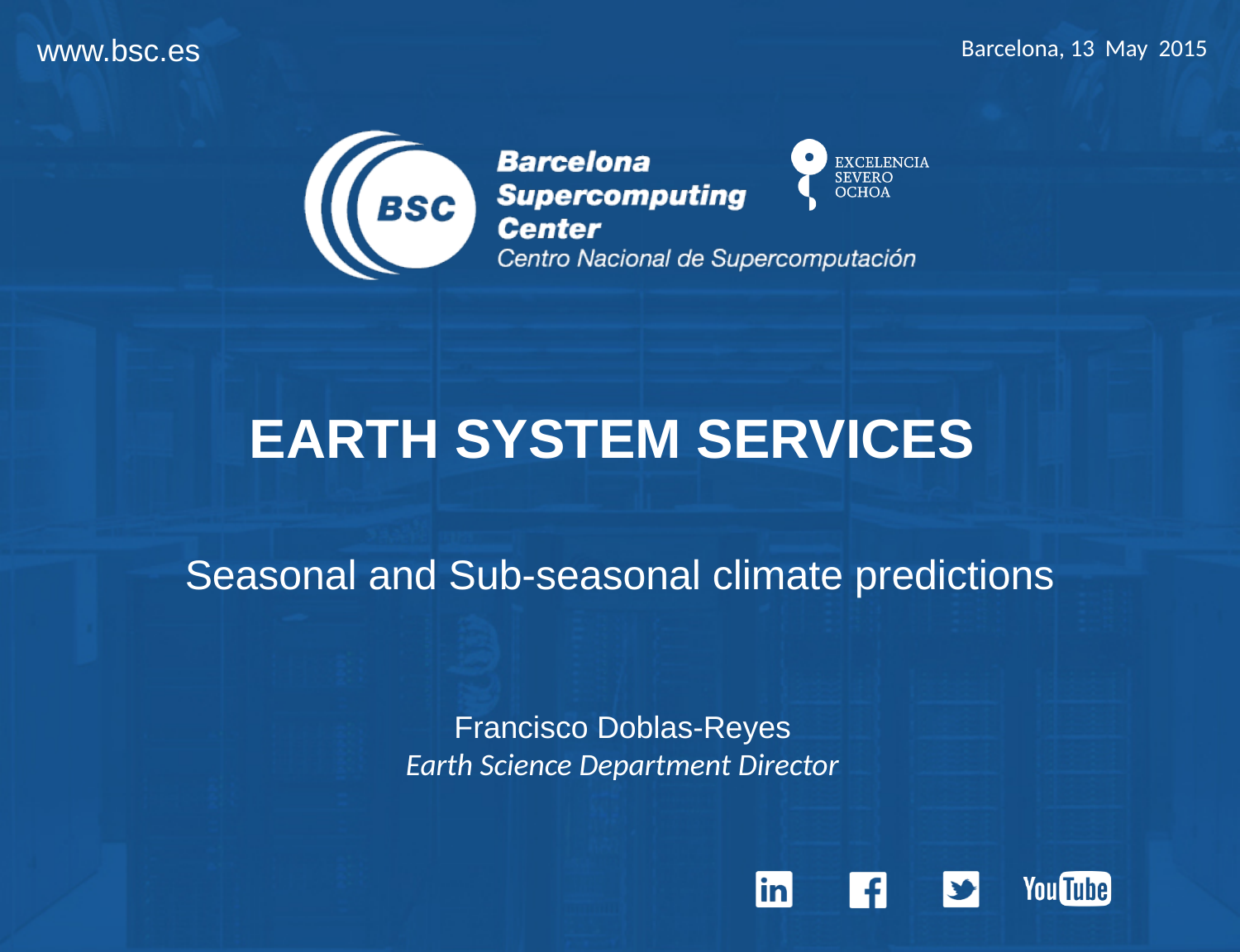

Barcelona, 13  May  2015
EARTH SYSTEM SERVICES
Seasonal and Sub-seasonal climate predictions
Francisco Doblas-Reyes
Earth Science Department Director